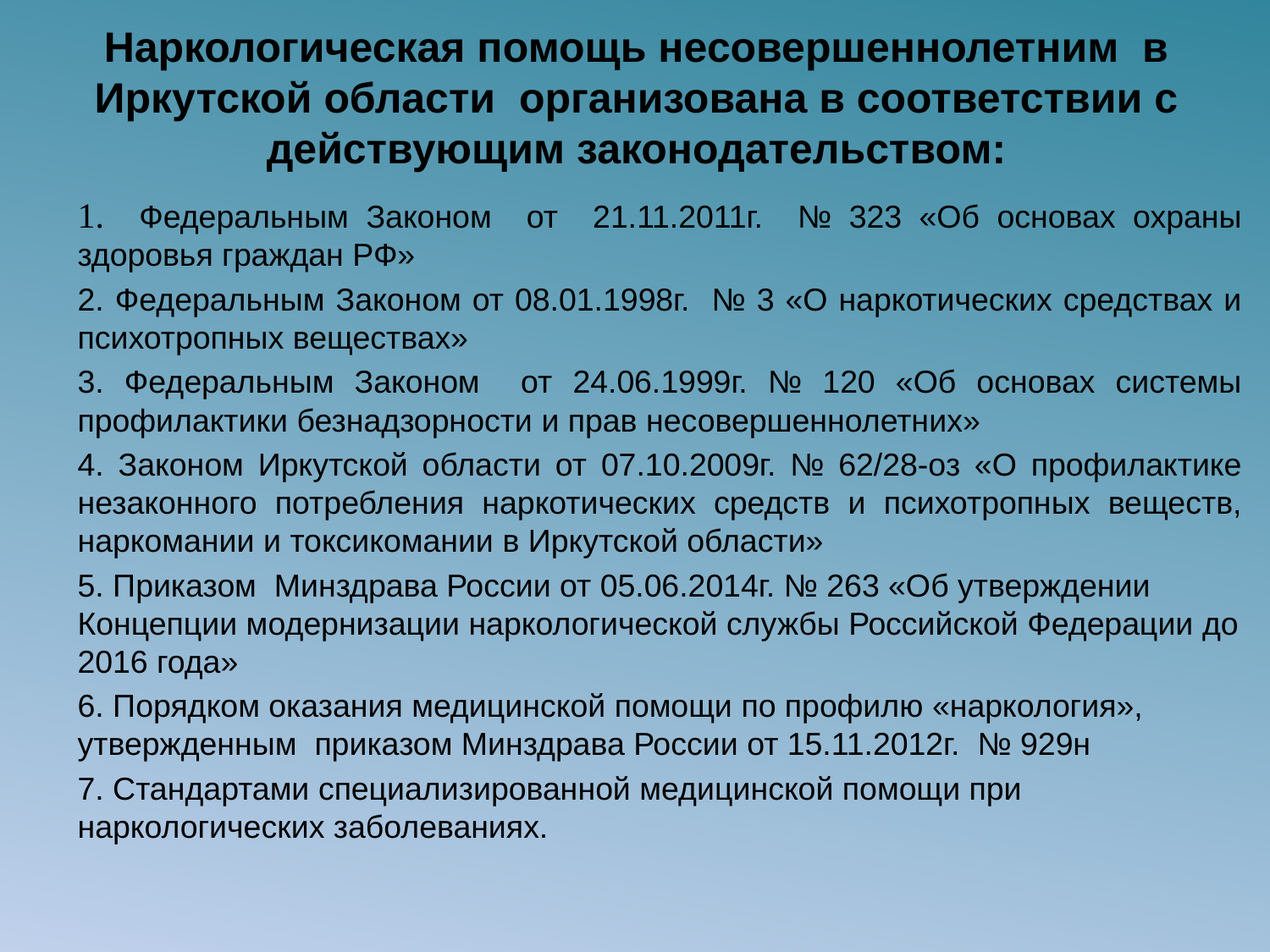

# Наркологическая помощь несовершеннолетним  в Иркутской области  организована в соответствии с действующим законодательством:
1.  Федеральным Законом  от  21.11.2011г.  № 323 «Об основах охраны здоровья граждан РФ»
2. Федеральным Законом от 08.01.1998г.  № 3 «О наркотических средствах и психотропных веществах»
3. Федеральным Законом  от 24.06.1999г. № 120 «Об основах системы профилактики безнадзорности и прав несовершеннолетних»
4. Законом Иркутской области от 07.10.2009г. № 62/28-оз «О профилактике незаконного потребления наркотических средств и психотропных веществ, наркомании и токсикомании в Иркутской области»
5. Приказом  Минздрава России от 05.06.2014г. № 263 «Об утверждении Концепции модернизации наркологической службы Российской Федерации до 2016 года»
6. Порядком оказания медицинской помощи по профилю «наркология», утвержденным  приказом Минздрава России от 15.11.2012г.  № 929н
7. Стандартами специализированной медицинской помощи при наркологических заболеваниях.